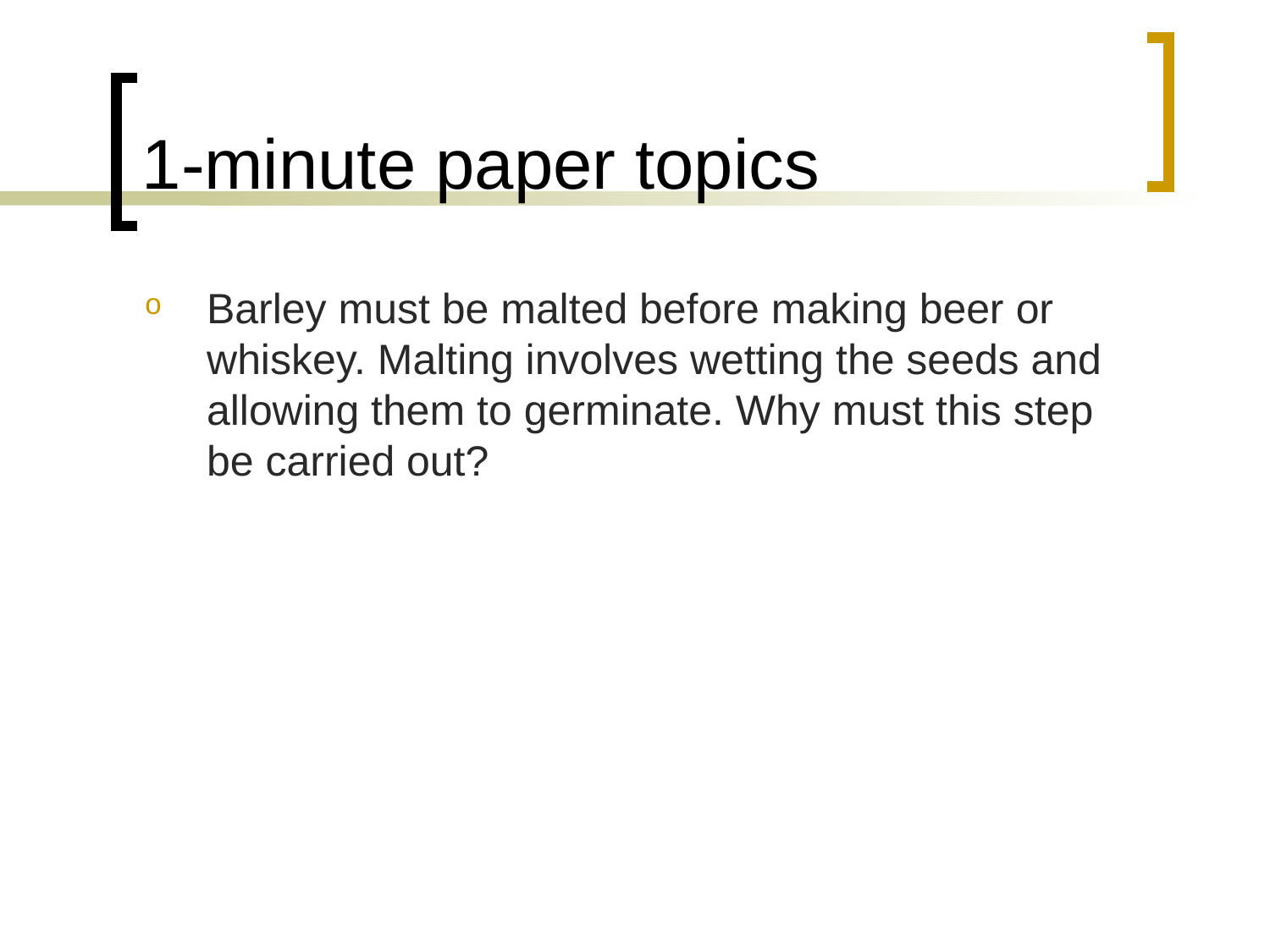

# 1-minute paper topics
Barley must be malted before making beer or whiskey. Malting involves wetting the seeds and allowing them to germinate. Why must this step be carried out?